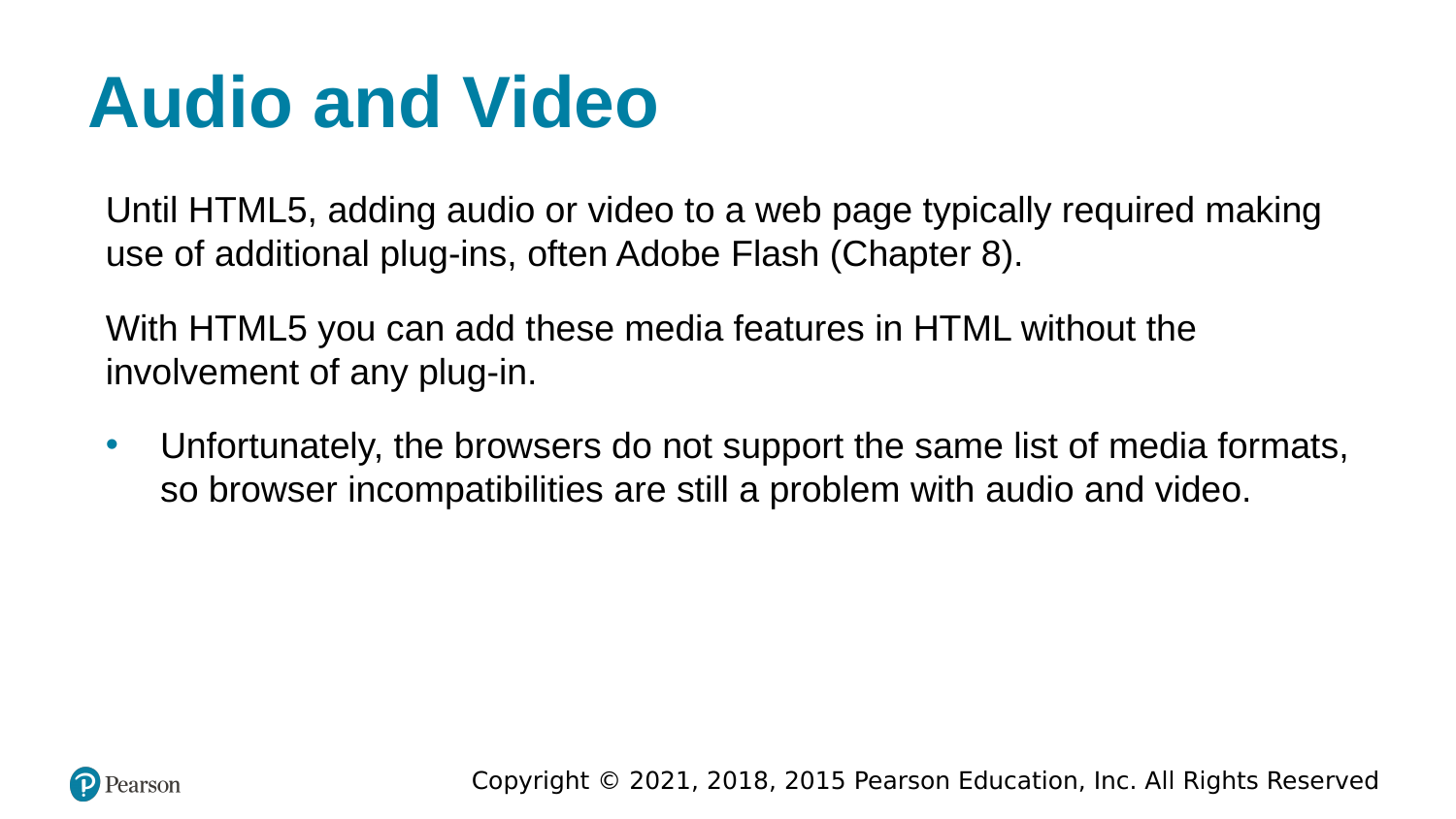

# Audio and Video
Until HTML5, adding audio or video to a web page typically required making use of additional plug-ins, often Adobe Flash (Chapter 8).
With HTML5 you can add these media features in HTML without the involvement of any plug-in.
Unfortunately, the browsers do not support the same list of media formats, so browser incompatibilities are still a problem with audio and video.